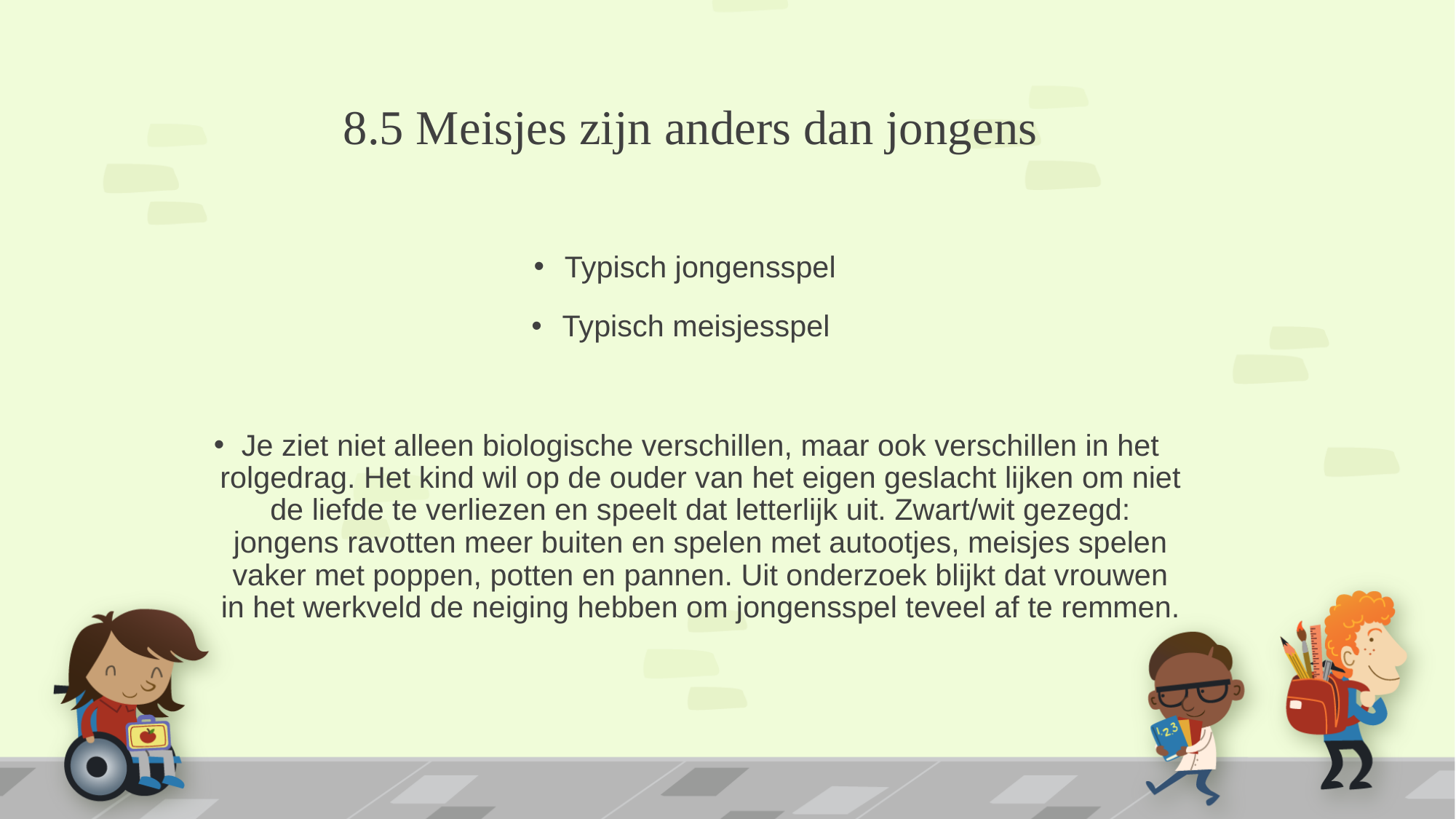

# 8.5 Meisjes zijn anders dan jongens
Typisch jongensspel
Typisch meisjesspel

Je ziet niet alleen biologische verschillen, maar ook verschillen in het rolgedrag. Het kind wil op de ouder van het eigen geslacht lijken om niet de liefde te verliezen en speelt dat letterlijk uit. Zwart/wit gezegd: jongens ravotten meer buiten en spelen met autootjes, meisjes spelen vaker met poppen, potten en pannen. Uit onderzoek blijkt dat vrouwen in het werkveld de neiging hebben om jongensspel teveel af te remmen.